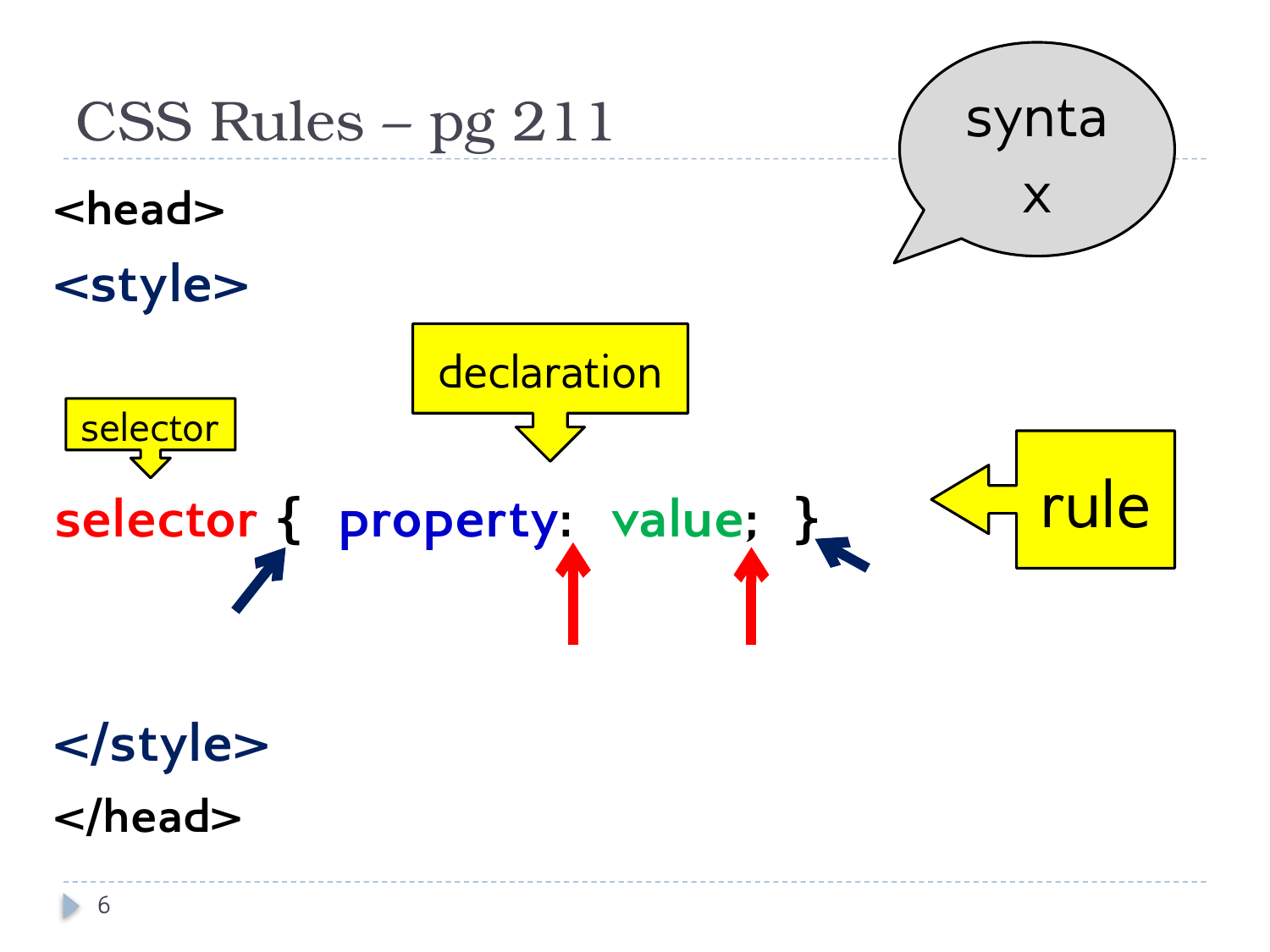

# CSS Rules – pg 211
syntax
<head>
<style>

selector {  property:  value;  }

</style>
</head>
declaration
selector
rule
6